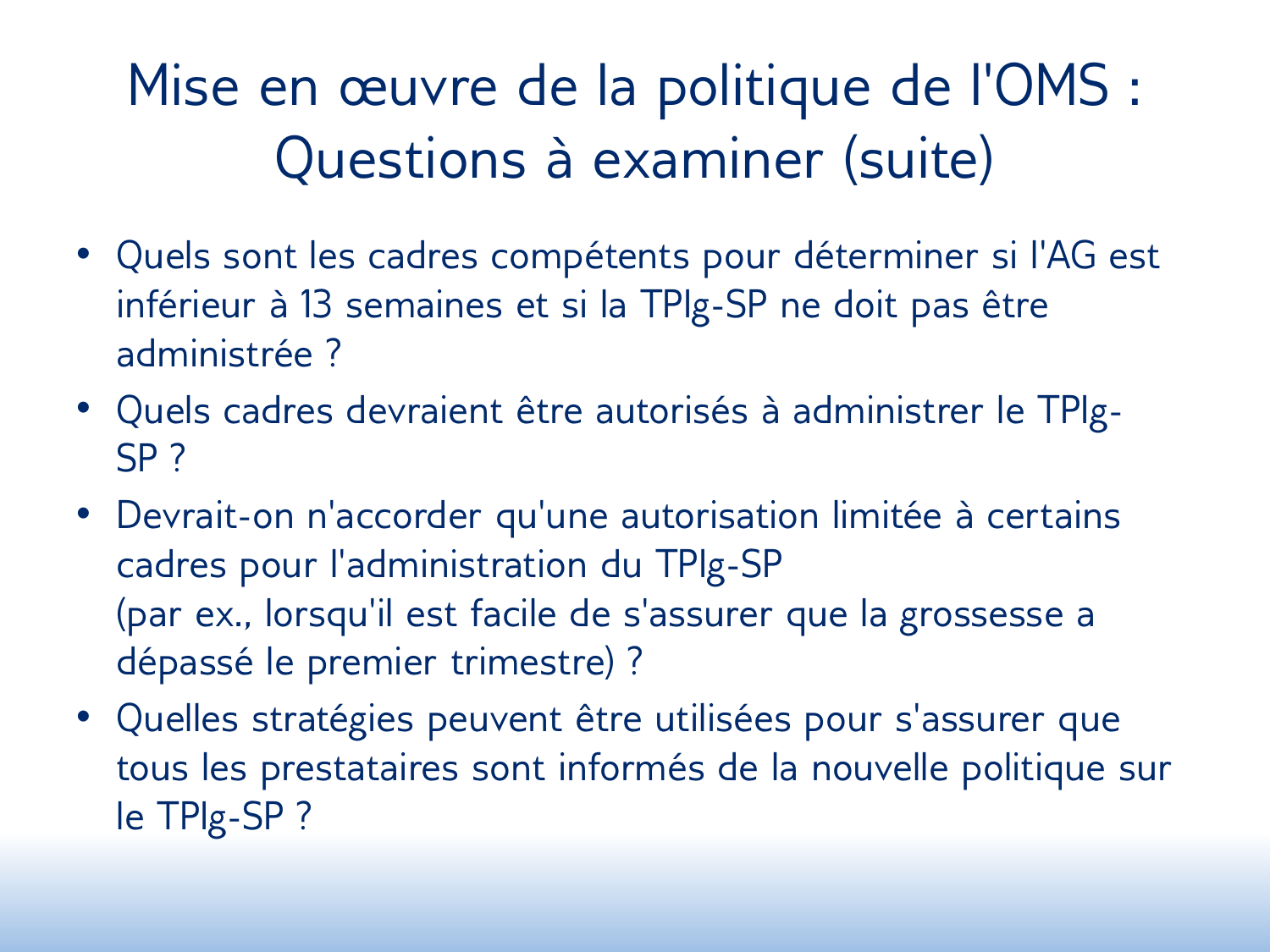

# Mise en œuvre de la politique de l'OMS : Questions à examiner (suite)
Quels sont les cadres compétents pour déterminer si l'AG est inférieur à 13 semaines et si la TPIg-SP ne doit pas être administrée ?
Quels cadres devraient être autorisés à administrer le TPIg-SP ?
Devrait-on n'accorder qu'une autorisation limitée à certains cadres pour l'administration du TPIg-SP
(par ex., lorsqu'il est facile de s'assurer que la grossesse a dépassé le premier trimestre) ?
Quelles stratégies peuvent être utilisées pour s'assurer que tous les prestataires sont informés de la nouvelle politique sur le TPIg-SP ?